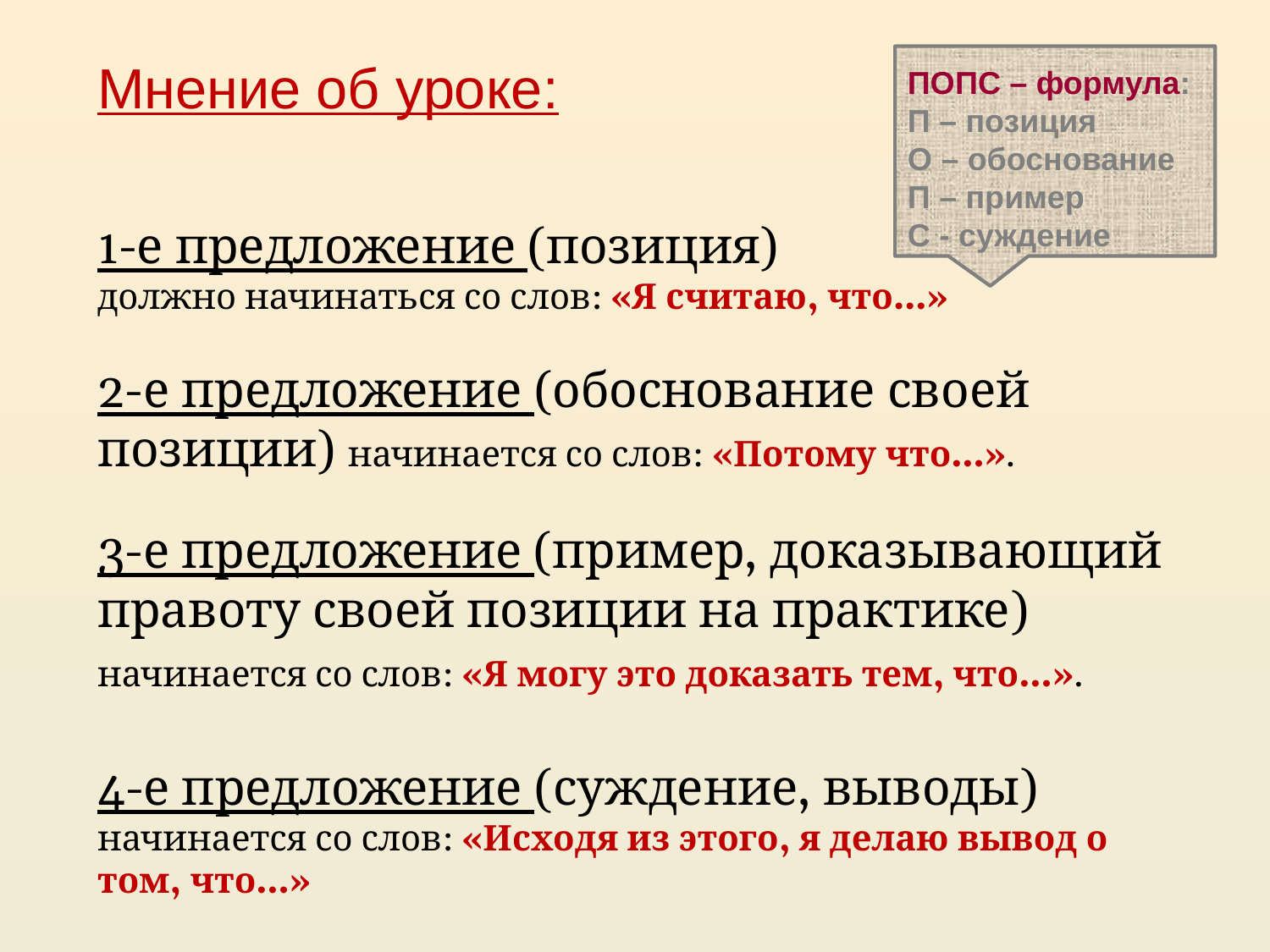

Мнение об уроке:

ПОПС – формула:
П – позиция
О – обоснование
П – пример
С - суждение

1-е предложение (позиция)
должно начинаться со слов: «Я считаю, что…»

2-е предложение (обоснование своей позиции) начинается со слов: «Потому что…».

3-е предложение (пример, доказывающий правоту своей позиции на практике)
начинается со слов: «Я могу это доказать тем, что…».

4-е предложение (суждение, выводы) начинается со слов: «Исходя из этого, я делаю вывод о том, что…»